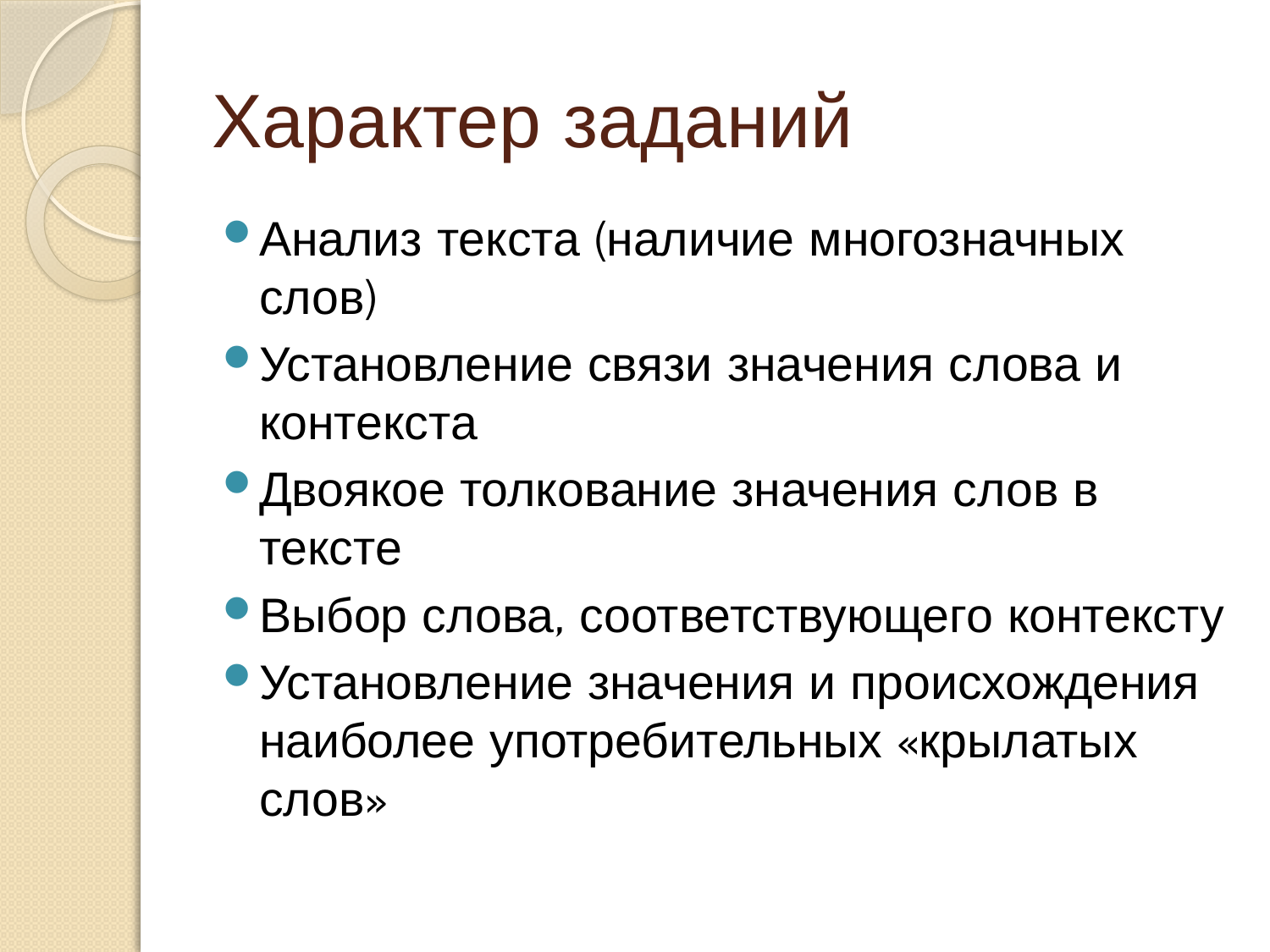

# Характер заданий
Анализ текста (наличие многозначных слов)
Установление связи значения слова и контекста
Двоякое толкование значения слов в тексте
Выбор слова, соответствующего контексту
Установление значения и происхождения наиболее употребительных «крылатых слов»